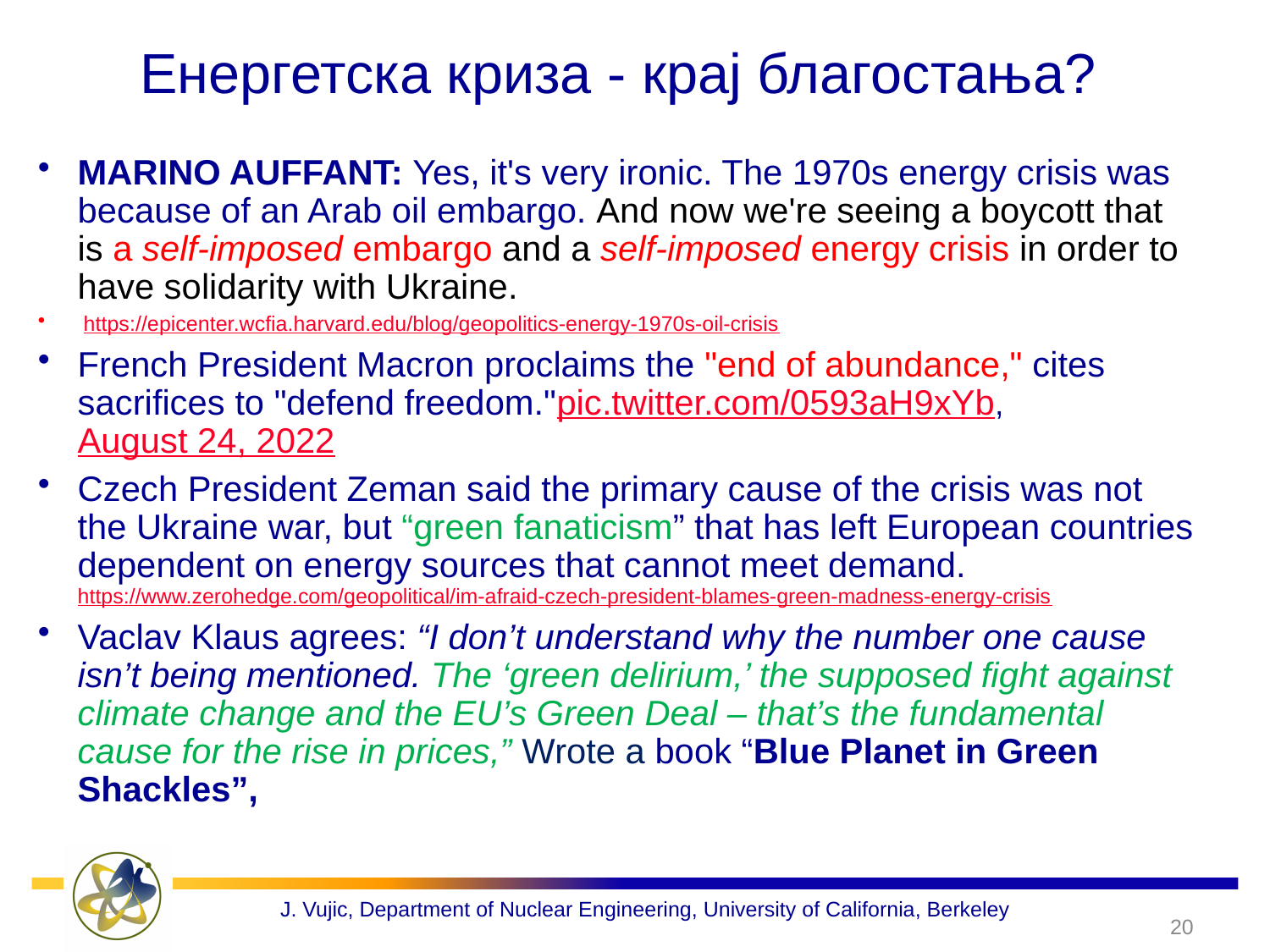

# Енергетска криза - крај благостања?
MARINO AUFFANT: Yes, it's very ironic. The 1970s energy crisis was because of an Arab oil embargo. And now we're seeing a boycott that is a self-imposed embargo and a self-imposed energy crisis in order to have solidarity with Ukraine.
 https://epicenter.wcfia.harvard.edu/blog/geopolitics-energy-1970s-oil-crisis
French President Macron proclaims the "end of abundance," cites sacrifices to "defend freedom."pic.twitter.com/0593aH9xYb, August 24, 2022
Czech President Zeman said the primary cause of the crisis was not the Ukraine war, but “green fanaticism” that has left European countries dependent on energy sources that cannot meet demand. https://www.zerohedge.com/geopolitical/im-afraid-czech-president-blames-green-madness-energy-crisis
Vaclav Klaus agrees: “I don’t understand why the number one cause isn’t being mentioned. The ‘green delirium,’ the supposed fight against climate change and the EU’s Green Deal – that’s the fundamental cause for the rise in prices,” Wrote a book “Blue Planet in Green Shackles”,

20